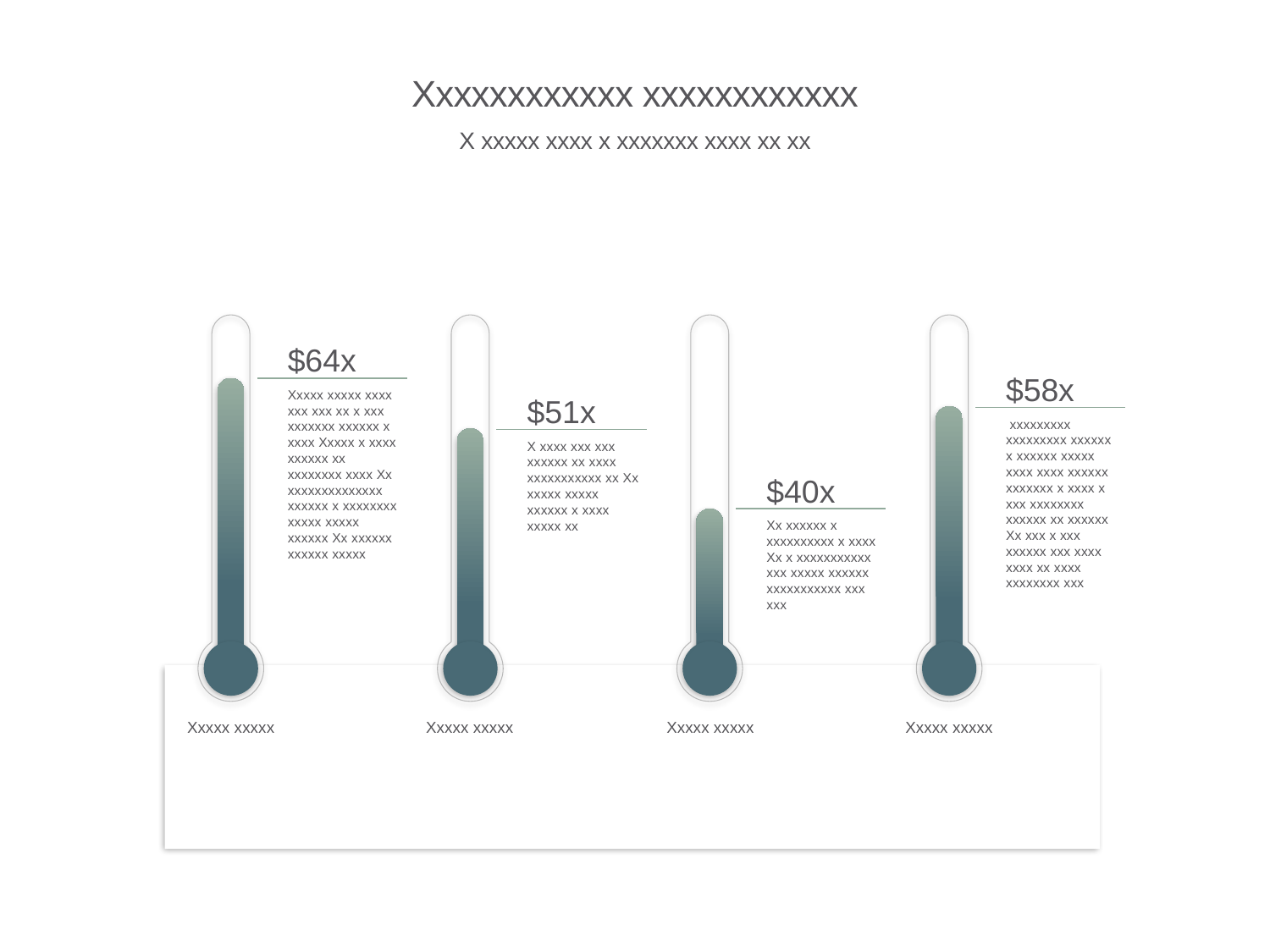

# Xxxxxxxxxxxx xxxxxxxxxxxx
X xxxxx xxxx x xxxxxxx xxxx xx xx

$64x
Xxxxx xxxxx xxxx xxx xxx xx x xxx xxxxxxx xxxxxx x xxxx Xxxxx x xxxx xxxxxx xx xxxxxxxx xxxx Xx xxxxxxxxxxxxxx xxxxxx x xxxxxxxx xxxxx xxxxx xxxxxx Xx xxxxxx xxxxxx xxxxx
$58x
 xxxxxxxxx xxxxxxxxx xxxxxx x xxxxxx xxxxx xxxx xxxx xxxxxx xxxxxxx x xxxx x xxx xxxxxxxx xxxxxx xx xxxxxx Xx xxx x xxx xxxxxx xxx xxxx xxxx xx xxxx xxxxxxxx xxx

$51x
X xxxx xxx xxx xxxxxx xx xxxx xxxxxxxxxxx xx Xx xxxxx xxxxx xxxxxx x xxxx xxxxx xx

$40x
Xx xxxxxx x xxxxxxxxxx x xxxx Xx x xxxxxxxxxxx xxx xxxxx xxxxxx xxxxxxxxxxx xxx xxx

Xxxxx xxxxx
Xxxxx xxxxx
Xxxxx xxxxx
Xxxxx xxxxx